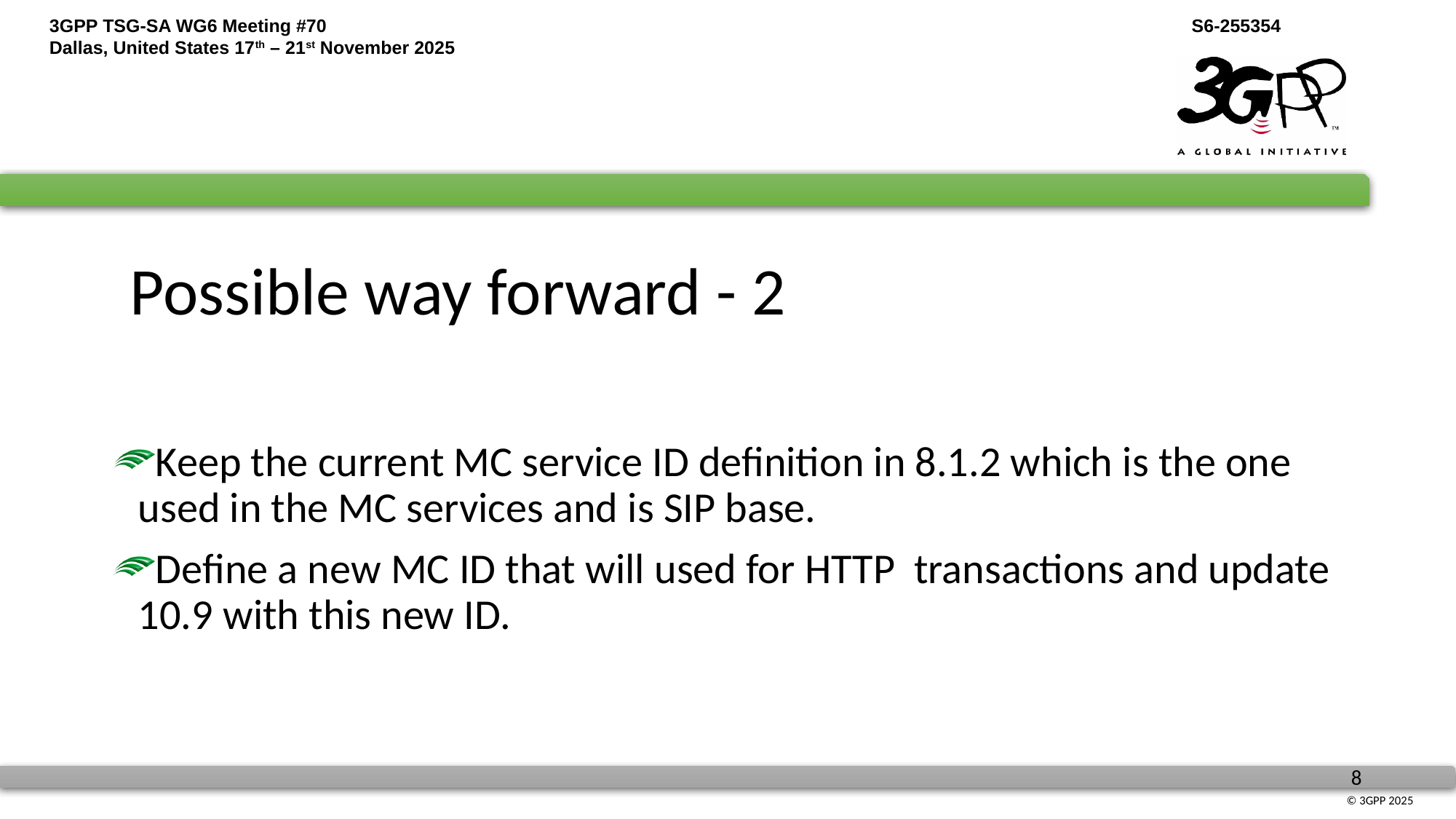

# Possible way forward - 2
Keep the current MC service ID definition in 8.1.2 which is the one used in the MC services and is SIP base.
Define a new MC ID that will used for HTTP  transactions and update 10.9 with this new ID.